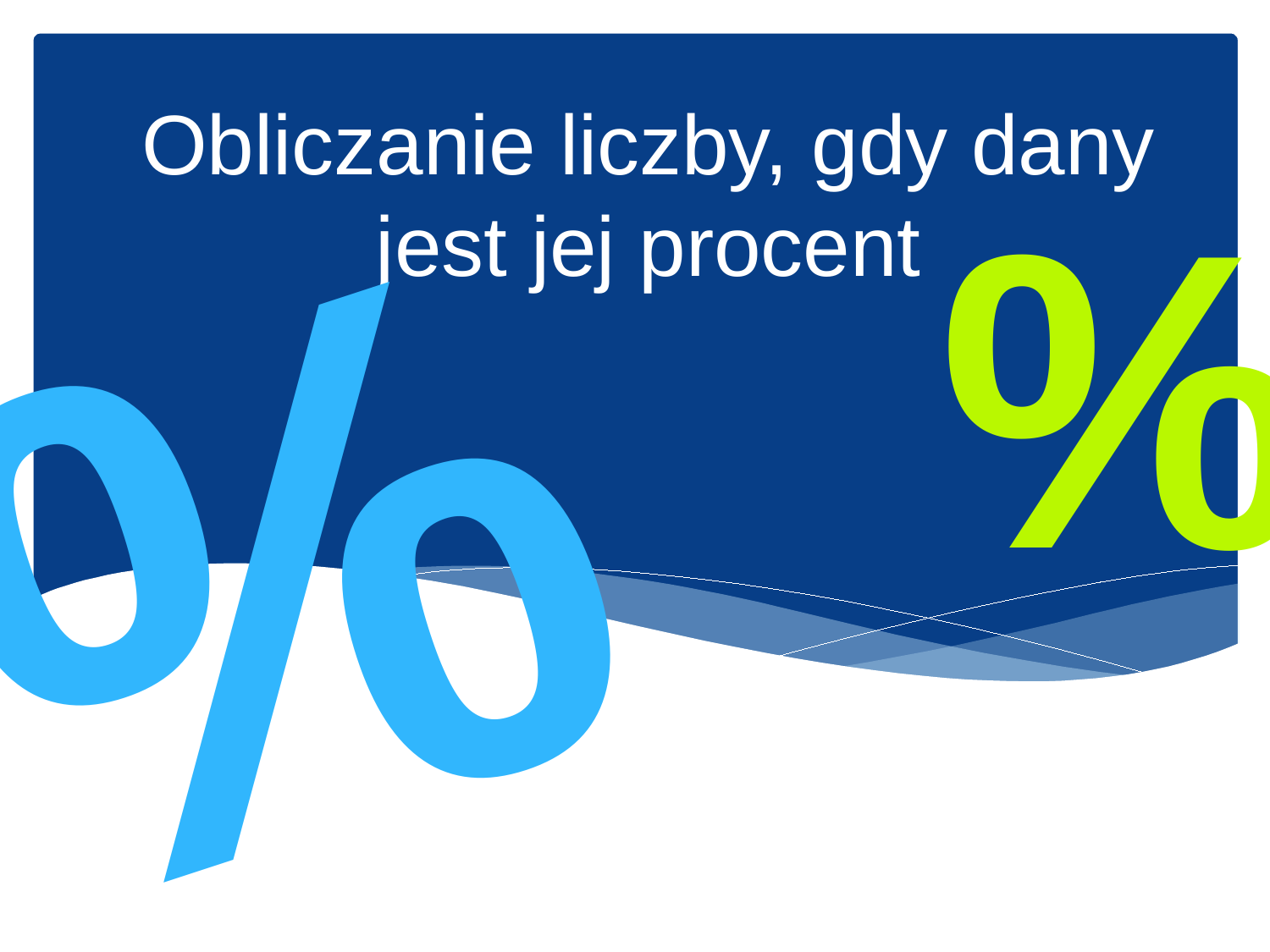

# Obliczanie liczby, gdy dany jest jej procent
%
%